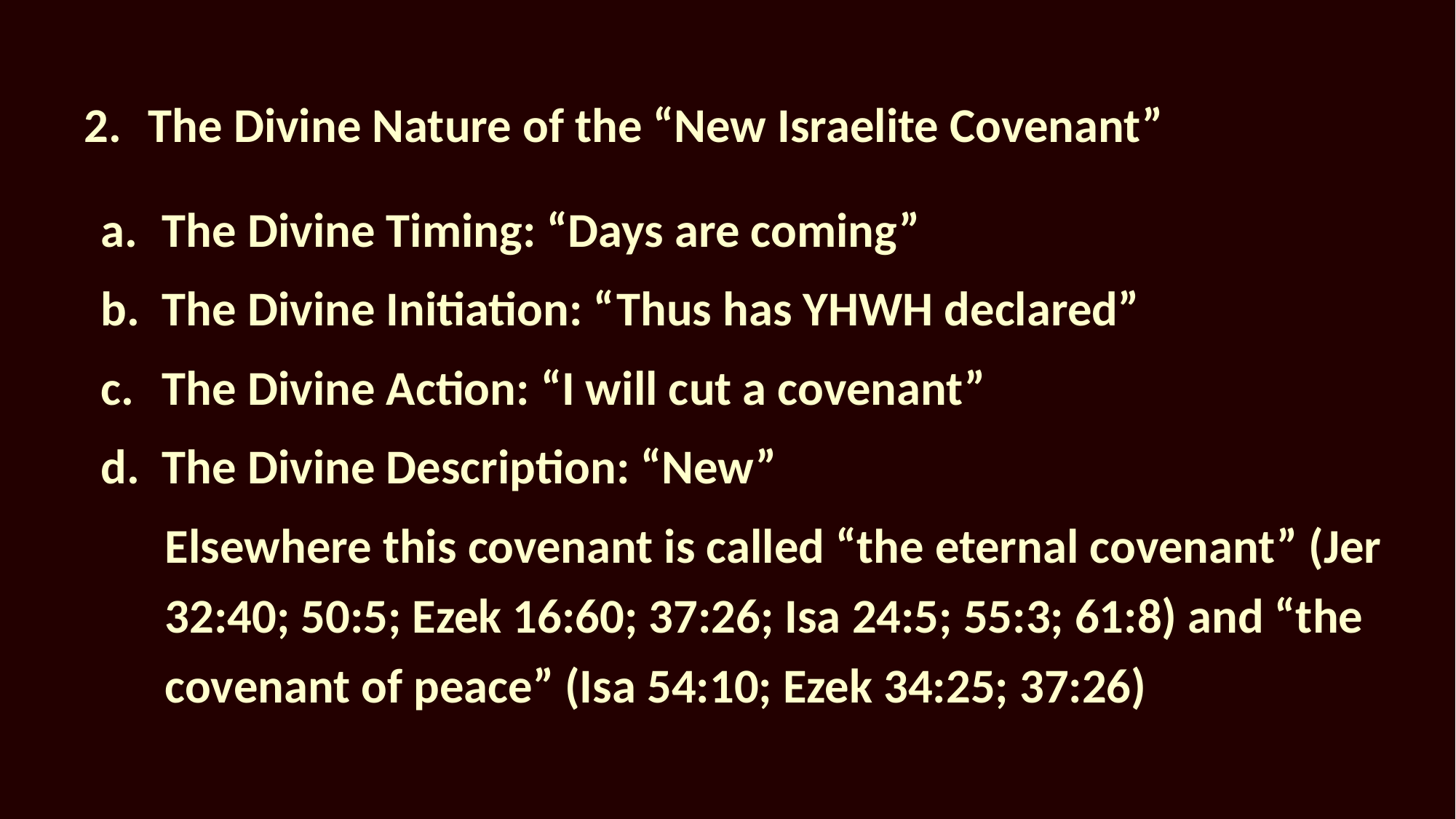

# 2.	The Divine Nature of the “New Israelite Covenant”
The Divine Timing: “Days are coming”
The Divine Initiation: “Thus has YHWH declared”
The Divine Action: “I will cut a covenant”
The Divine Description: “New”
Elsewhere this covenant is called “the eternal covenant” (Jer 32:40; 50:5; Ezek 16:60; 37:26; Isa 24:5; 55:3; 61:8) and “the covenant of peace” (Isa 54:10; Ezek 34:25; 37:26)